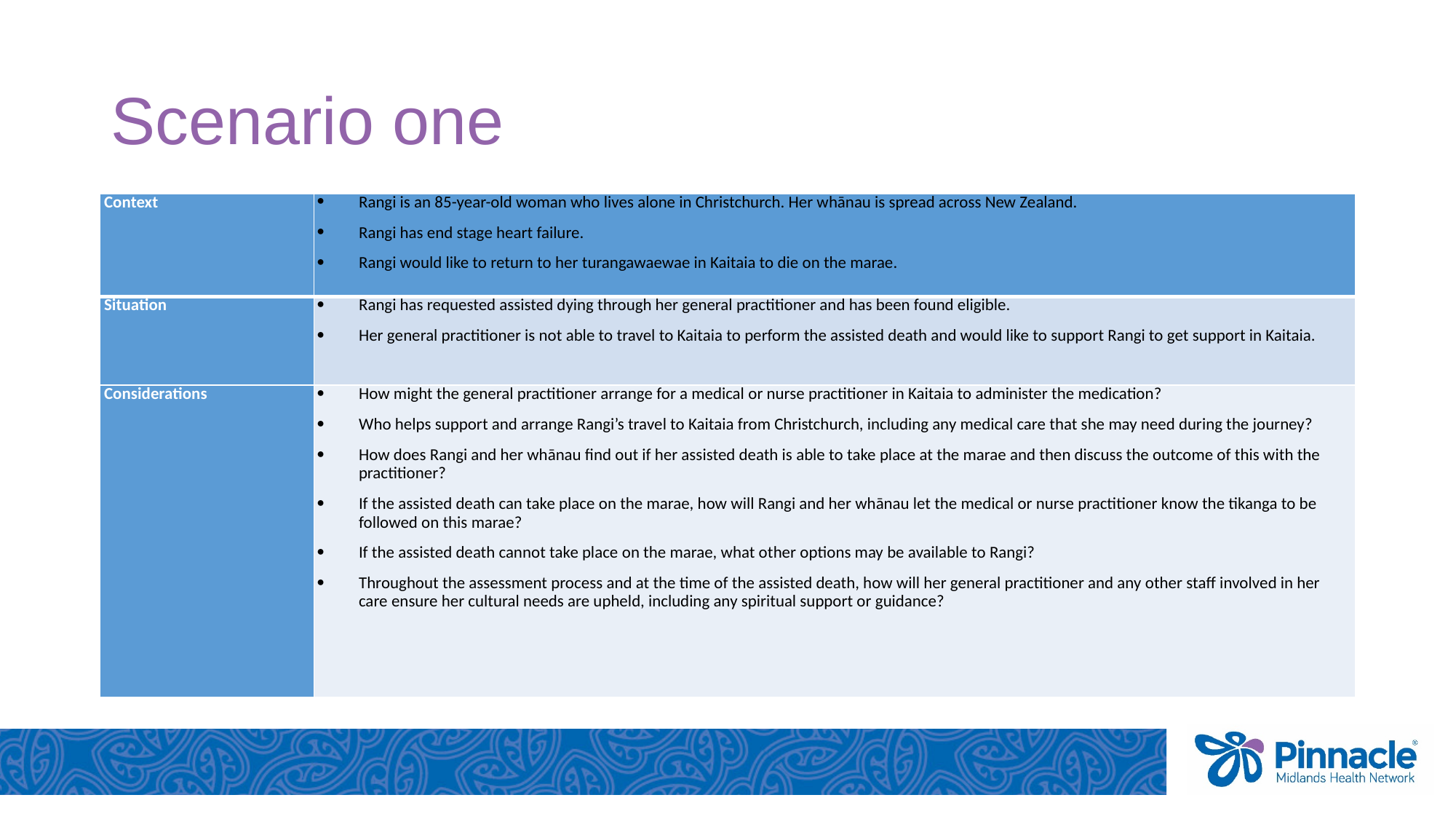

# Scenario one
| Context | Rangi is an 85-year-old woman who lives alone in Christchurch. Her whānau is spread across New Zealand. Rangi has end stage heart failure. Rangi would like to return to her turangawaewae in Kaitaia to die on the marae. |
| --- | --- |
| Situation | Rangi has requested assisted dying through her general practitioner and has been found eligible. Her general practitioner is not able to travel to Kaitaia to perform the assisted death and would like to support Rangi to get support in Kaitaia. |
| Considerations | How might the general practitioner arrange for a medical or nurse practitioner in Kaitaia to administer the medication? Who helps support and arrange Rangi’s travel to Kaitaia from Christchurch, including any medical care that she may need during the journey? How does Rangi and her whānau find out if her assisted death is able to take place at the marae and then discuss the outcome of this with the practitioner? If the assisted death can take place on the marae, how will Rangi and her whānau let the medical or nurse practitioner know the tikanga to be followed on this marae? If the assisted death cannot take place on the marae, what other options may be available to Rangi? Throughout the assessment process and at the time of the assisted death, how will her general practitioner and any other staff involved in her care ensure her cultural needs are upheld, including any spiritual support or guidance? |